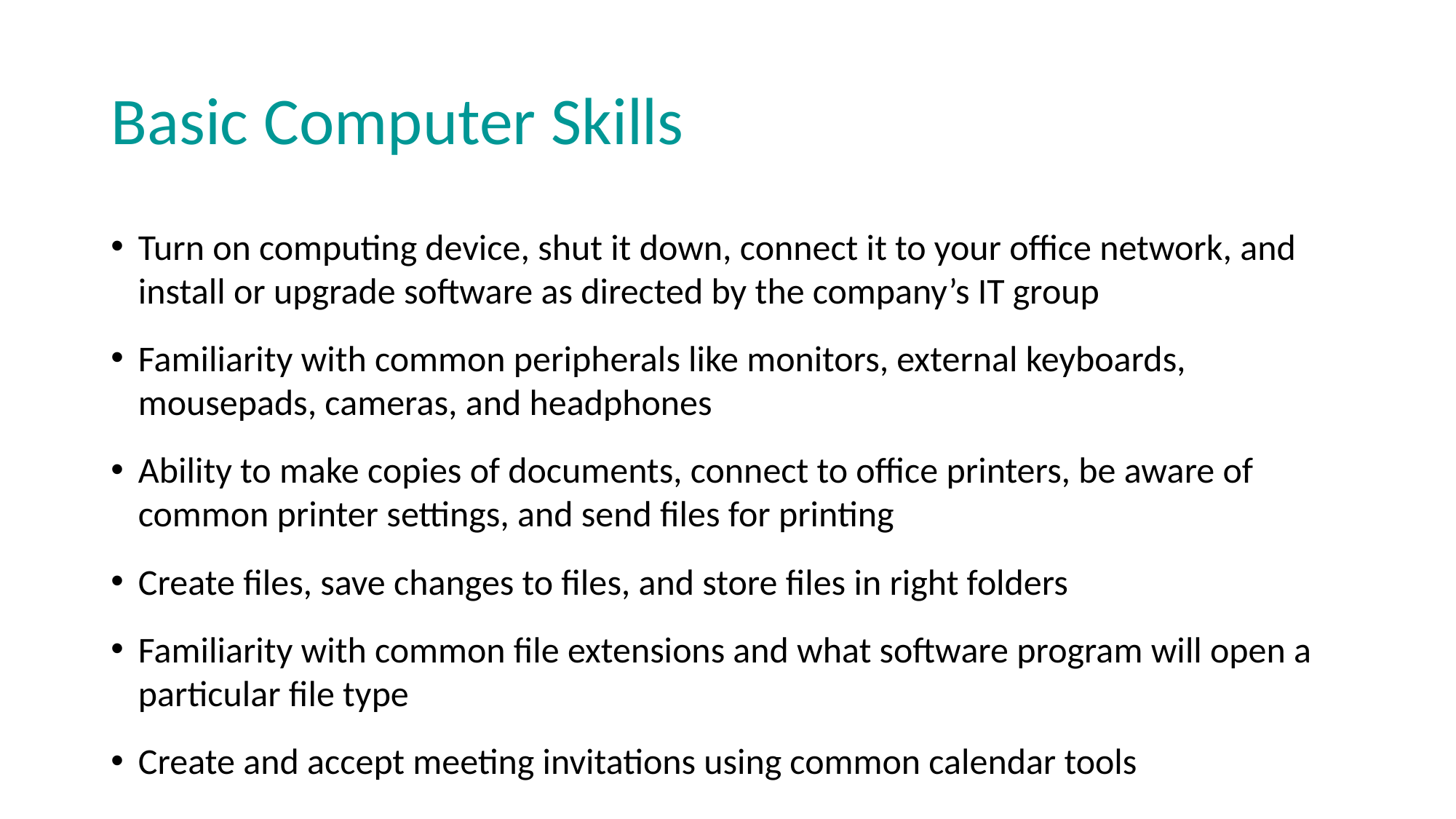

# Basic Computer Skills
Turn on computing device, shut it down, connect it to your office network, and install or upgrade software as directed by the company’s IT group
Familiarity with common peripherals like monitors, external keyboards, mousepads, cameras, and headphones
Ability to make copies of documents, connect to office printers, be aware of common printer settings, and send files for printing
Create files, save changes to files, and store files in right folders
Familiarity with common file extensions and what software program will open a particular file type
Create and accept meeting invitations using common calendar tools